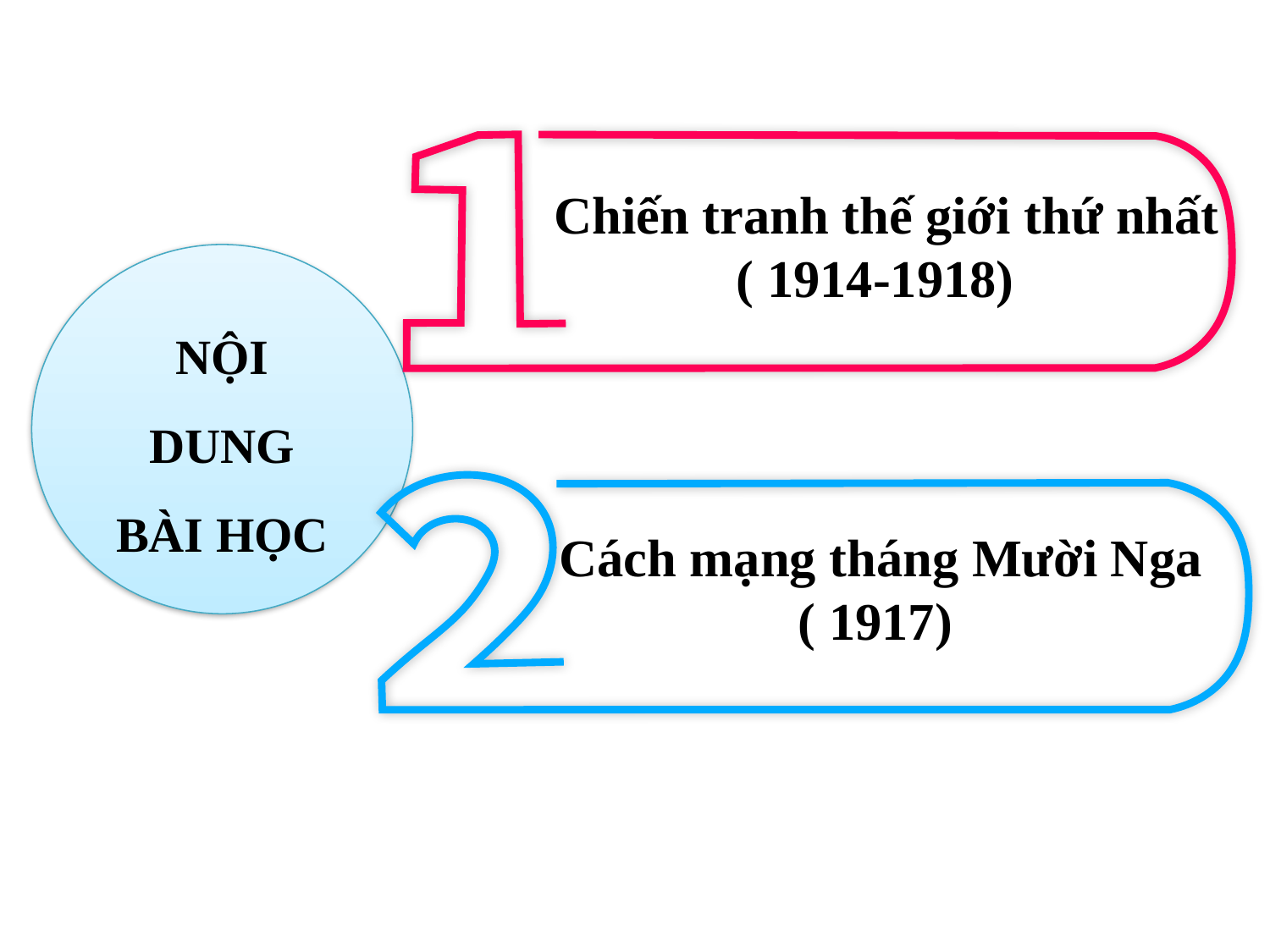

Chiến tranh thế giới thứ nhất
( 1914-1918)

NỘI DUNG BÀI HỌC

  Cách mạng tháng Mười Nga
( 1917)